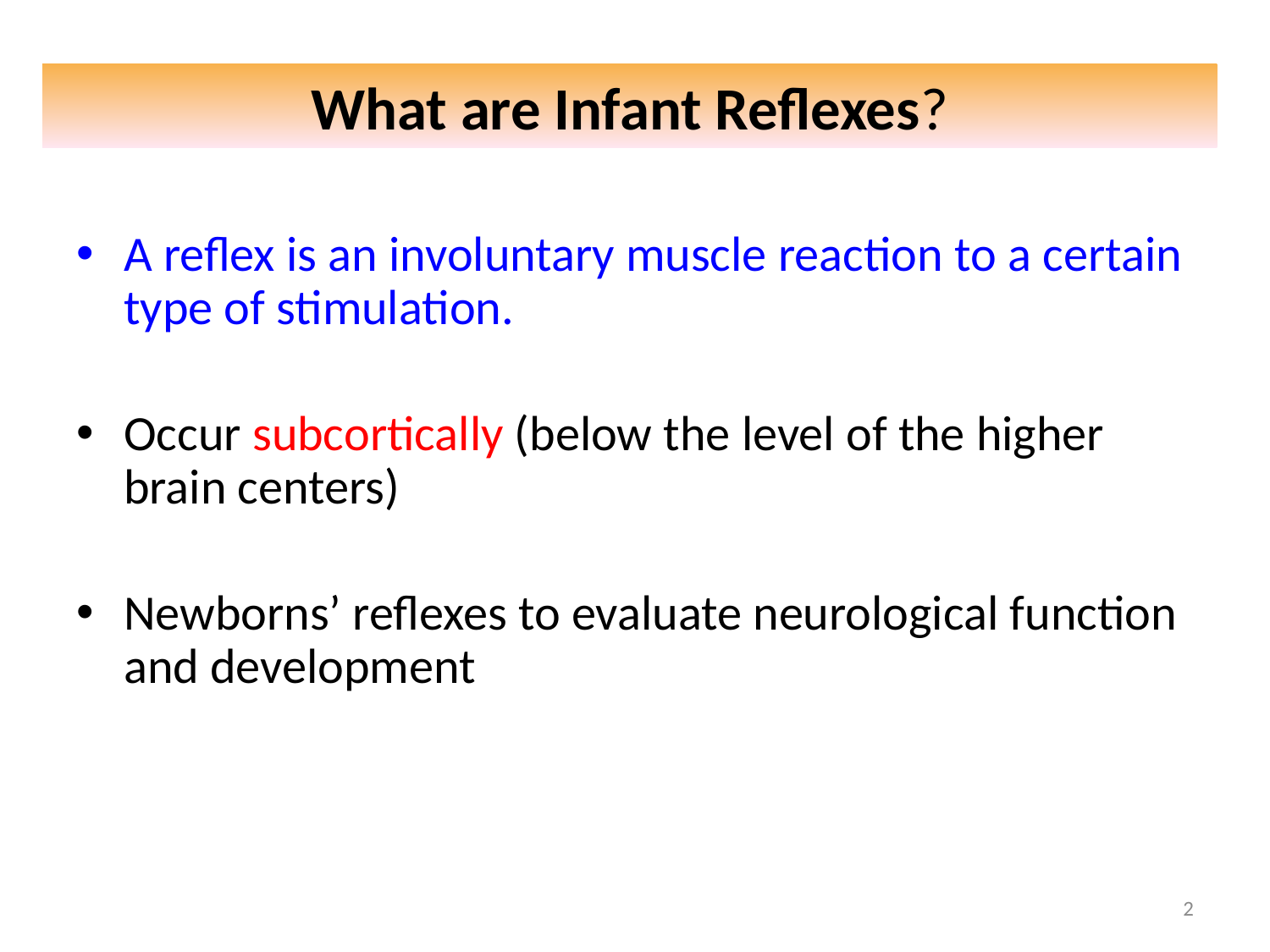

# What are Infant Reflexes?
A reflex is an involuntary muscle reaction to a certain type of stimulation.

Occur subcortically (below the level of the higher brain centers)

Newborns’ reflexes to evaluate neurological function and development

2